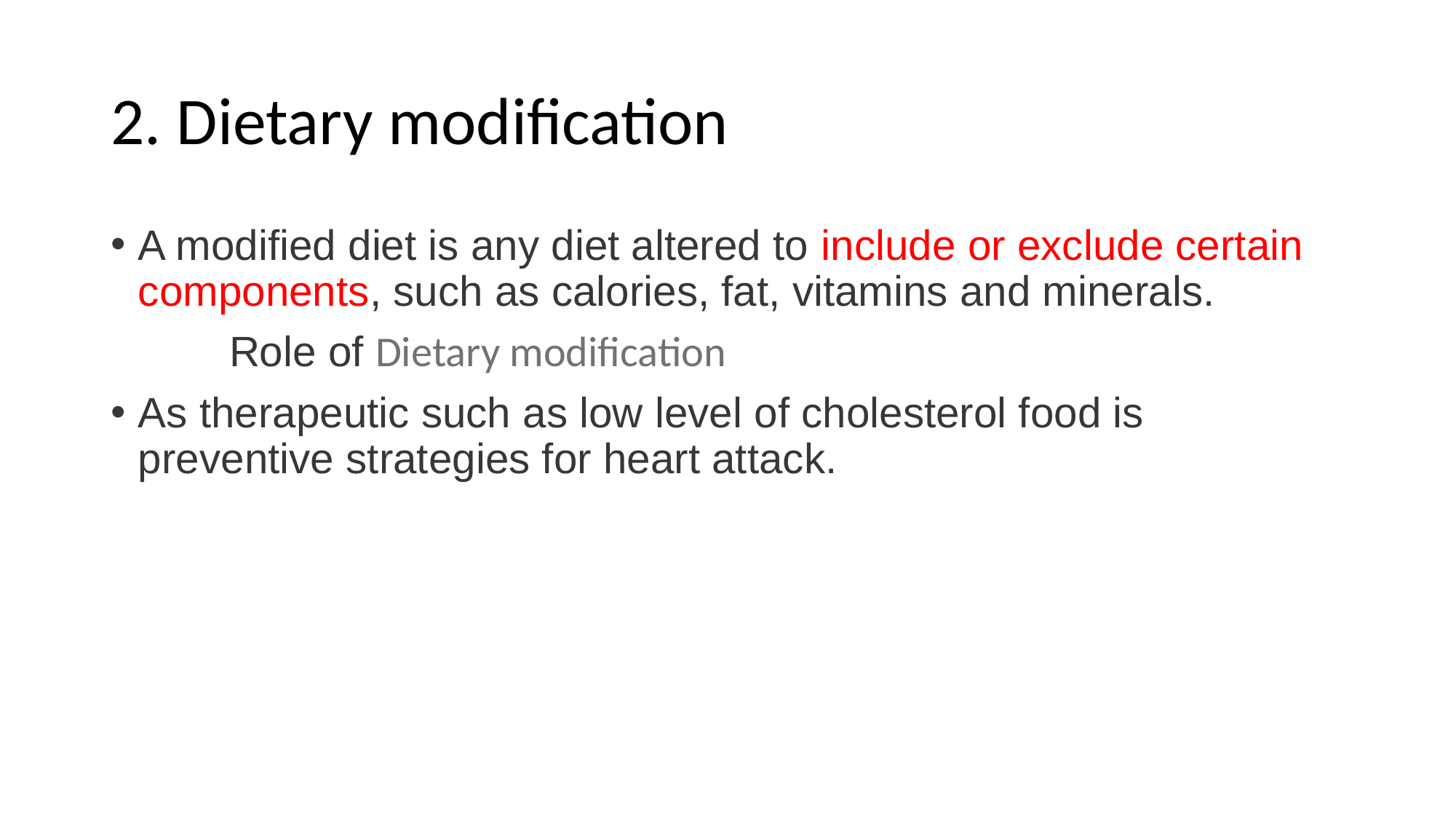

# 2. Dietary modification
A modified diet is any diet altered to include or exclude certain components, such as calories, fat, vitamins and minerals.
          Role of Dietary modification
As therapeutic such as low level of cholesterol food is preventive strategies for heart attack.

ayenew.n(bsc,fellow of mph human nutrtion)
33